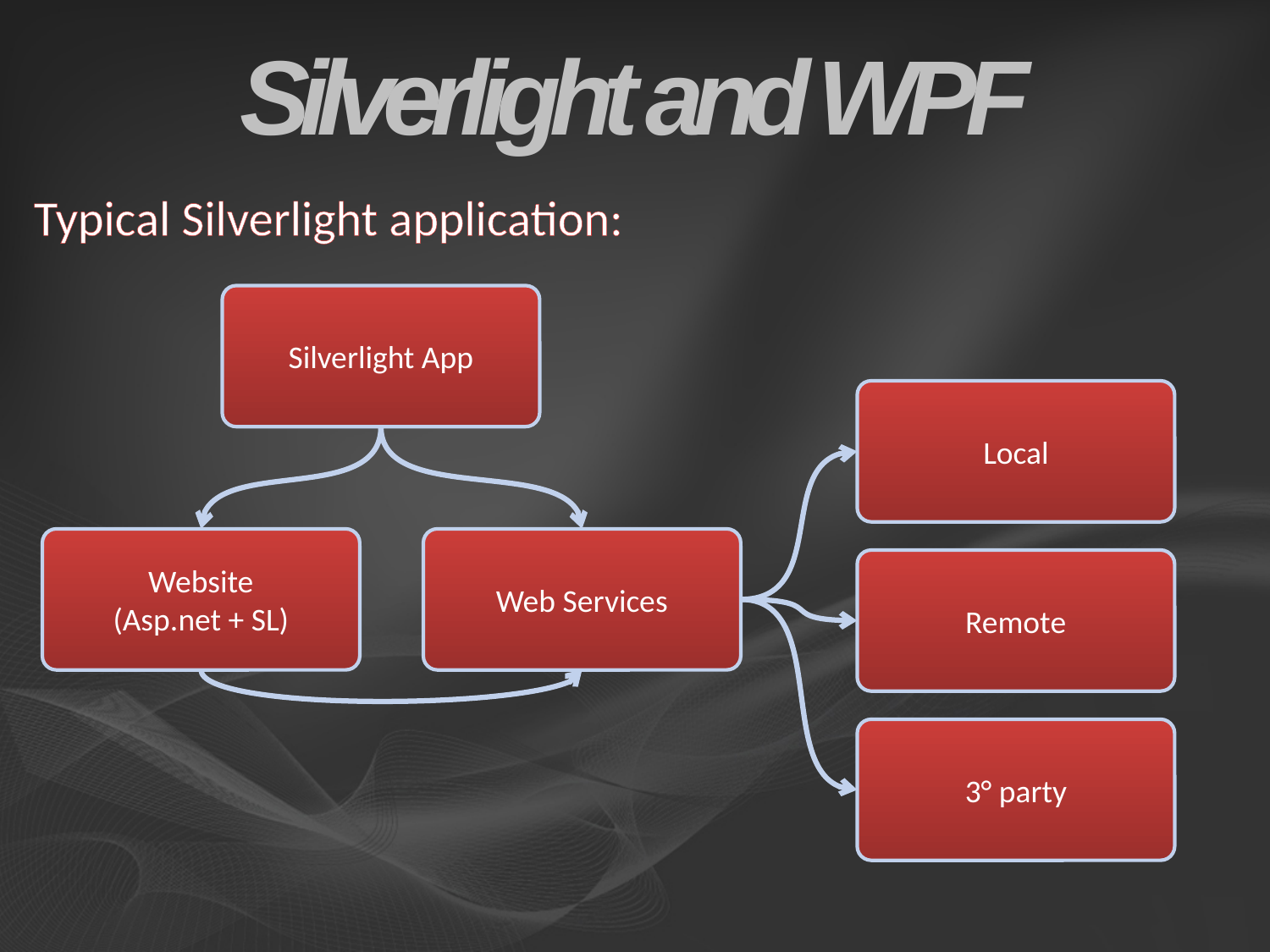

# Silverlight and WPF
Typical Silverlight application:
Silverlight App
Local
Website
(Asp.net + SL)
Web Services
Remote
3° party